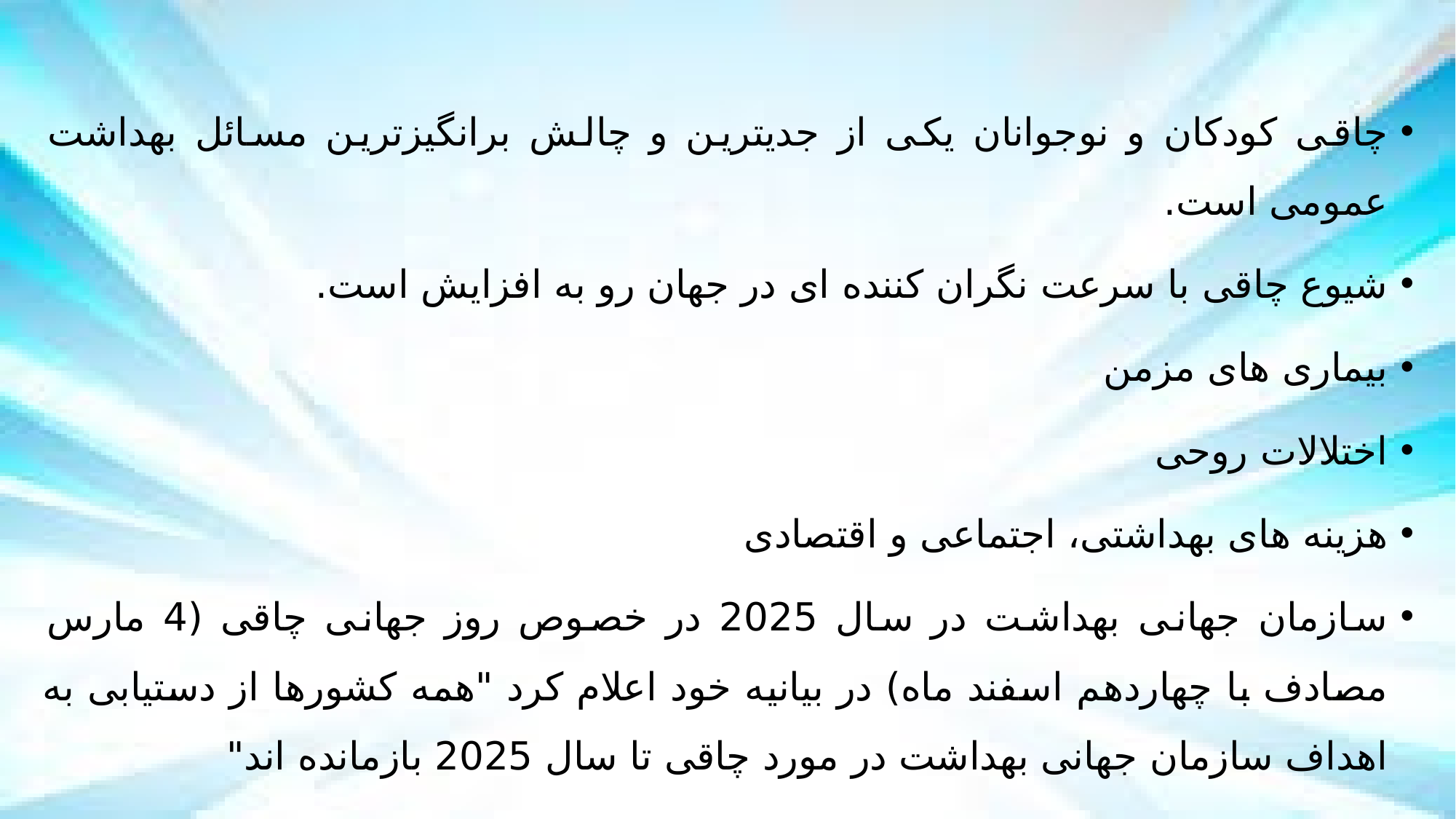

چاقی کودکان و نوجوانان یکی از جدیترین و چالش برانگیزترین مسائل بهداشت عمومی است.
شیوع چاقی با سرعت نگران کننده ای در جهان رو به افزایش است.
بیماری های مزمن
اختلالات روحی
هزینه های بهداشتی، اجتماعی و اقتصادی
سازمان جهانی بهداشت در سال 2025 در خصوص روز جهانی چاقی (4 مارس مصادف با چهاردهم اسفند ماه) در بیانیه خود اعلام کرد "همه کشورها از دستیابی به اهداف سازمان جهانی بهداشت در مورد چاقی تا سال 2025 بازمانده اند"